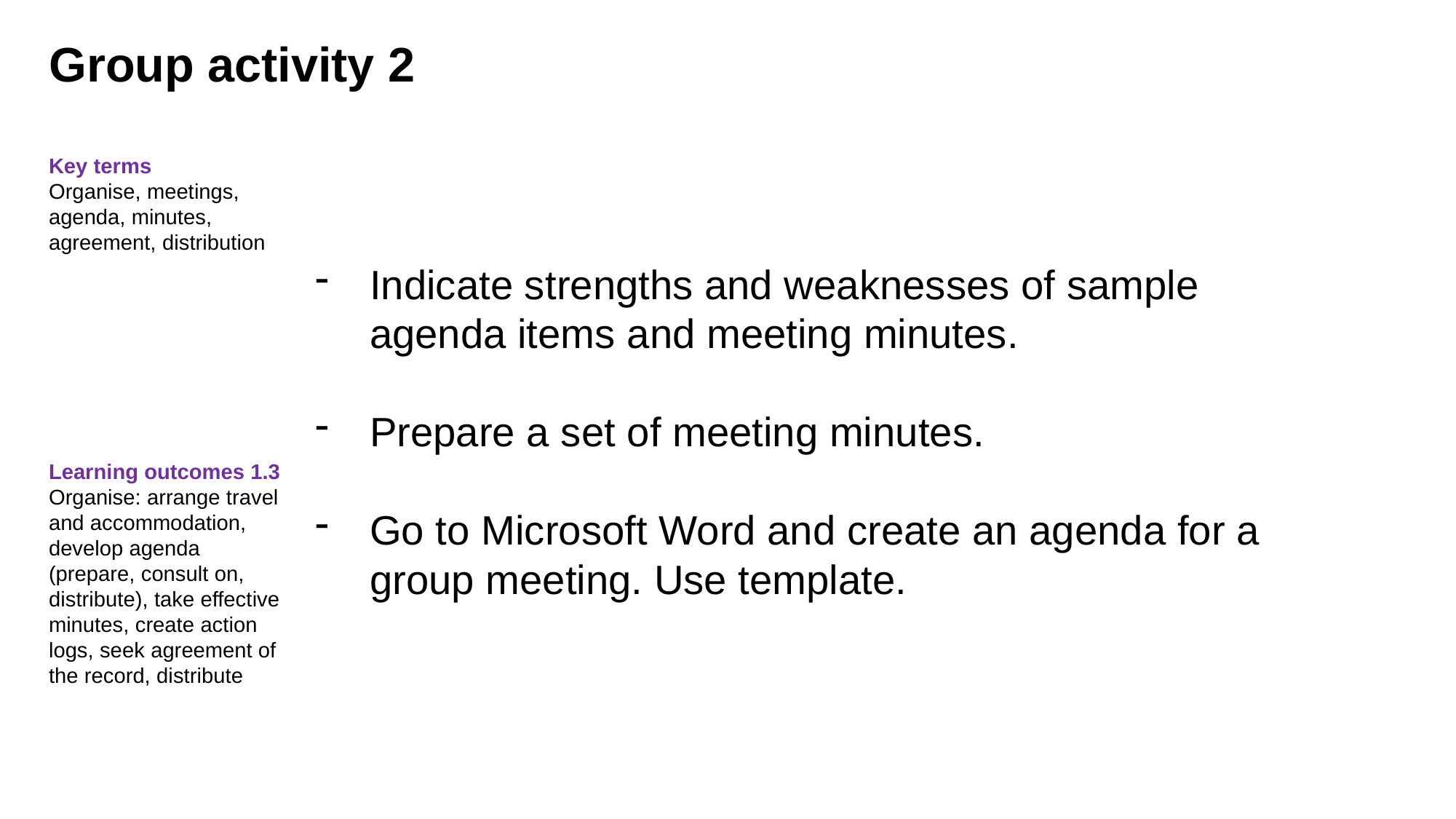

Group activity 2
Key terms
Organise, meetings, agenda, minutes, agreement, distribution

Learning outcomes 1.3
Organise: arrange travel and accommodation, develop agenda (prepare, consult on, distribute), take effective minutes, create action logs, seek agreement of the record, distribute

Indicate strengths and weaknesses of sample agenda items and meeting minutes.

Prepare a set of meeting minutes.

Go to Microsoft Word and create an agenda for a group meeting. Use template.